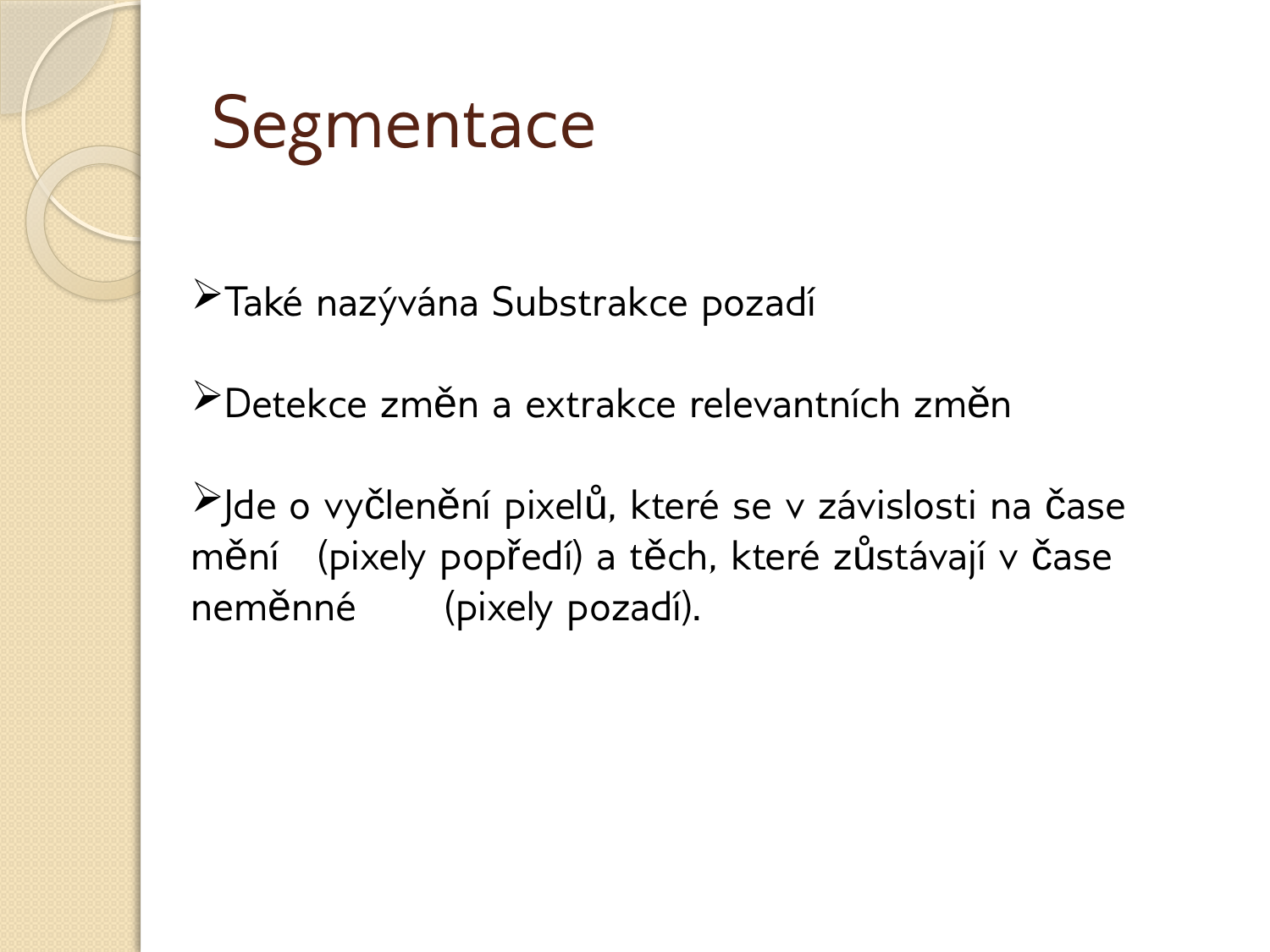

# Segmentace
Také nazývána Substrakce pozadí

Detekce změn a extrakce relevantních změn

Jde o vyčlenění pixelů, které se v závislosti na čase mění 	(pixely popředí) a těch, které zůstávají v čase neměnné 	(pixely pozadí).